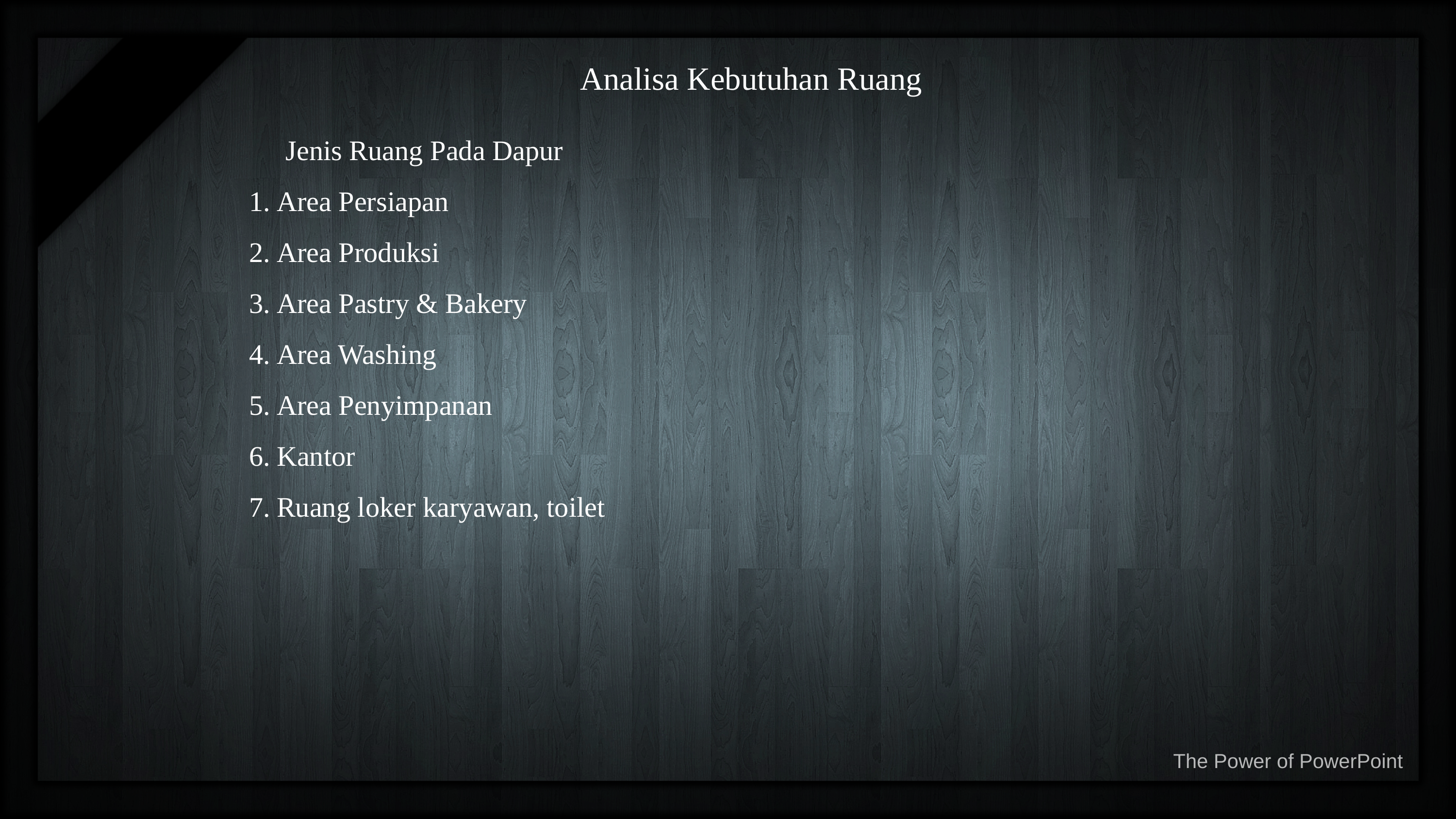

Analisa Kebutuhan Ruang
Jenis Ruang Pada Dapur
Area Persiapan
Area Produksi
Area Pastry & Bakery
Area Washing
Area Penyimpanan
Kantor
Ruang loker karyawan, toilet